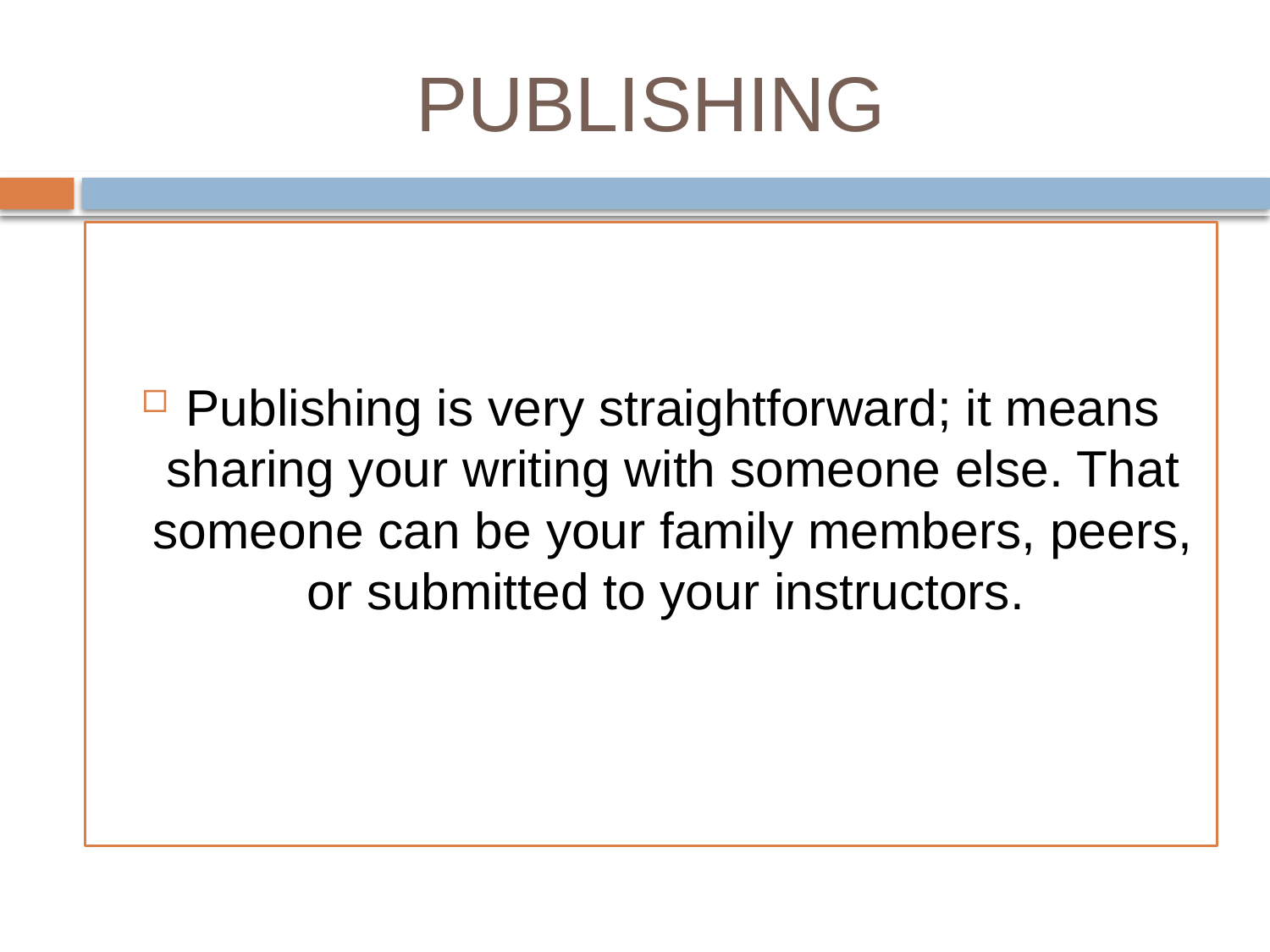

# PUBLISHING
Publishing is very straightforward; it means sharing your writing with someone else. That someone can be your family members, peers, or submitted to your instructors.